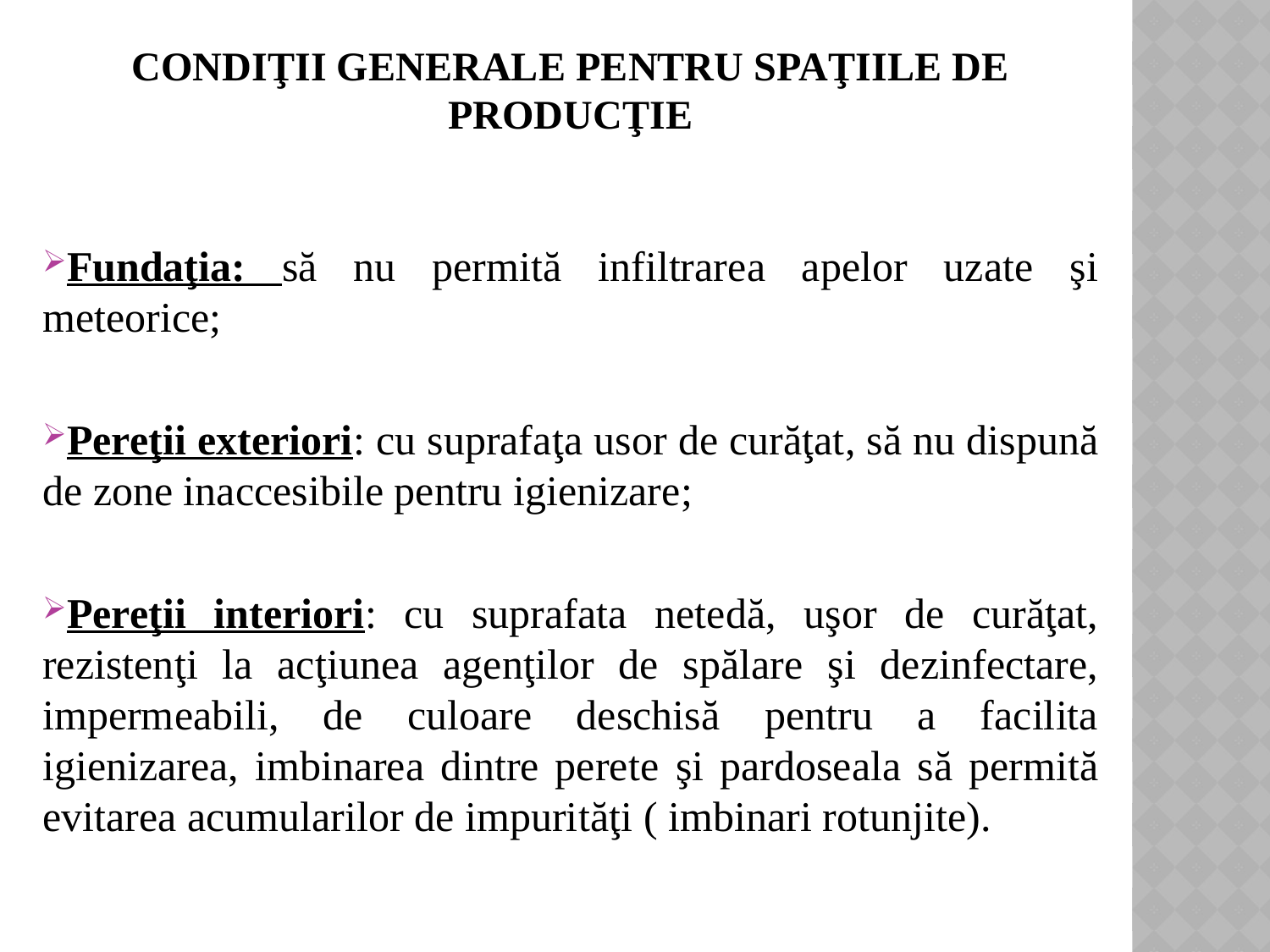

# Condiţii generale pentru spaţiile de producţie
Fundaţia: să nu permită infiltrarea apelor uzate şi meteorice;

Pereţii exteriori: cu suprafaţa usor de curăţat, să nu dispună de zone inaccesibile pentru igienizare;

Pereţii interiori: cu suprafata netedă, uşor de curăţat, rezistenţi la acţiunea agenţilor de spălare şi dezinfectare, impermeabili, de culoare deschisă pentru a facilita igienizarea, imbinarea dintre perete şi pardoseala să permită evitarea acumularilor de impurităţi ( imbinari rotunjite).